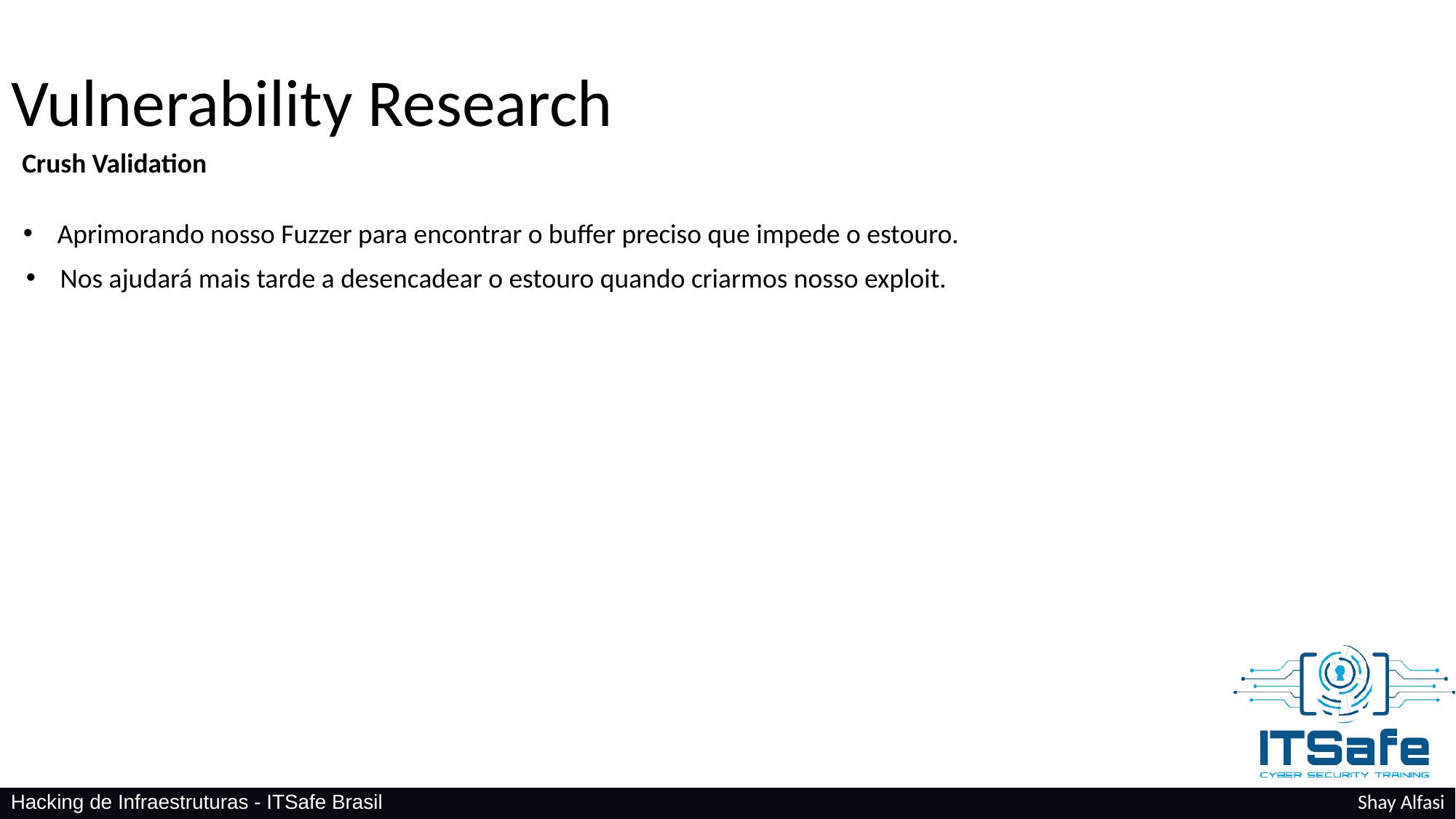

Vulnerability Research
Crush Validation
Aprimorando nosso Fuzzer para encontrar o buffer preciso que impede o estouro.
Nos ajudará mais tarde a desencadear o estouro quando criarmos nosso exploit.